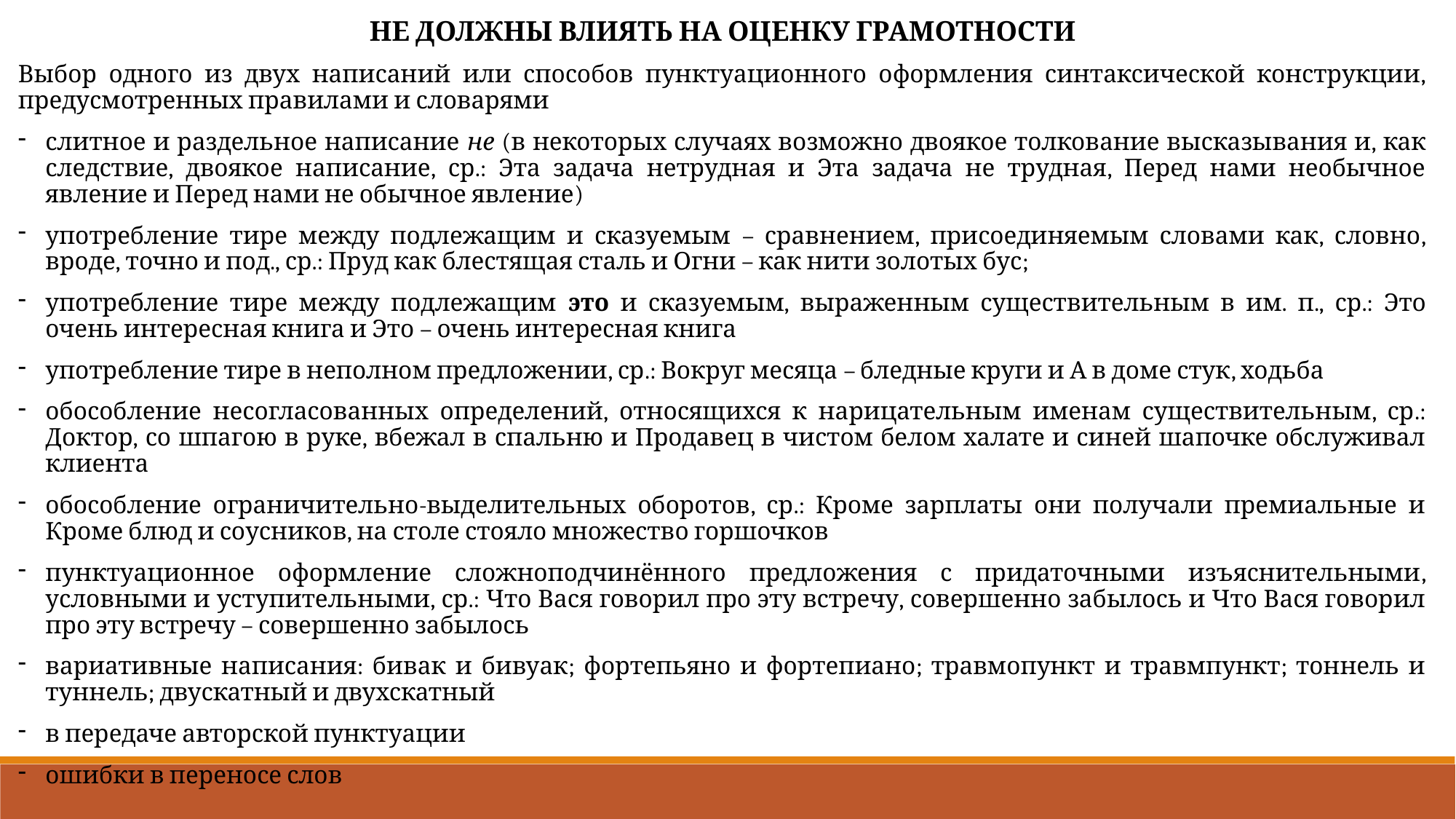

НЕ ДОЛЖНЫ ВЛИЯТЬ НА ОЦЕНКУ ГРАМОТНОСТИ
Выбор одного из двух написаний или способов пунктуационного оформления синтаксической конструкции, предусмотренных правилами и словарями
слитное и раздельное написание не (в некоторых случаях возможно двоякое толкование высказывания и, как следствие, двоякое написание, ср.: Эта задача нетрудная и Эта задача не трудная, Перед нами необычное явление и Перед нами не обычное явление)
употребление тире между подлежащим и сказуемым – сравнением, присоединяемым словами как, словно, вроде, точно и под., ср.: Пруд как блестящая сталь и Огни – как нити золотых бус;
употребление тире между подлежащим это и сказуемым, выраженным существительным в им. п., ср.: Это очень интересная книга и Это – очень интересная книга
употребление тире в неполном предложении, ср.: Вокруг месяца – бледные круги и А в доме стук, ходьба
обособление несогласованных определений, относящихся к нарицательным именам существительным, ср.: Доктор, со шпагою в руке, вбежал в спальню и Продавец в чистом белом халате и синей шапочке обслуживал клиента
обособление ограничительно-выделительных оборотов, ср.: Кроме зарплаты они получали премиальные и Кроме блюд и соусников, на столе стояло множество горшочков
пунктуационное оформление сложноподчинённого предложения с придаточными изъяснительными, условными и уступительными, ср.: Что Вася говорил про эту встречу, совершенно забылось и Что Вася говорил про эту встречу – совершенно забылось
вариативные написания: бивак и бивуак; фортепьяно и фортепиано; травмопункт и травмпункт; тоннель и туннель; двускатный и двухскатный
в передаче авторской пунктуации
ошибки в переносе слов